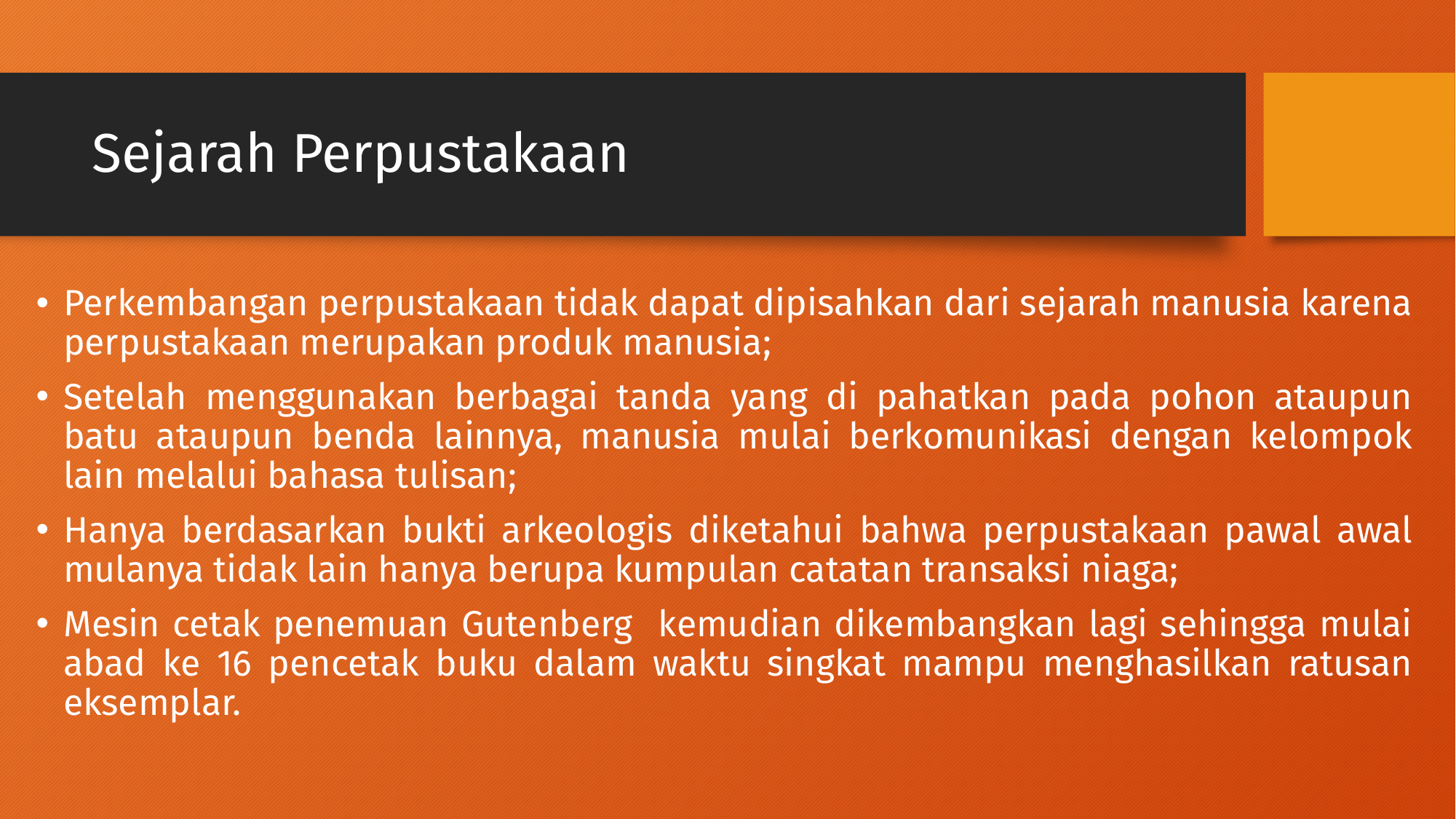

# Sejarah Perpustakaan
Perkembangan perpustakaan tidak dapat dipisahkan dari sejarah manusia karena perpustakaan merupakan produk manusia;
Setelah menggunakan berbagai tanda yang di pahatkan pada pohon ataupun batu ataupun benda lainnya, manusia mulai berkomunikasi dengan kelompok lain melalui bahasa tulisan;
Hanya berdasarkan bukti arkeologis diketahui bahwa perpustakaan pawal awal mulanya tidak lain hanya berupa kumpulan catatan transaksi niaga;
Mesin cetak penemuan Gutenberg  kemudian dikembangkan lagi sehingga mulai abad ke 16 pencetak buku dalam waktu singkat mampu menghasilkan ratusan eksemplar.